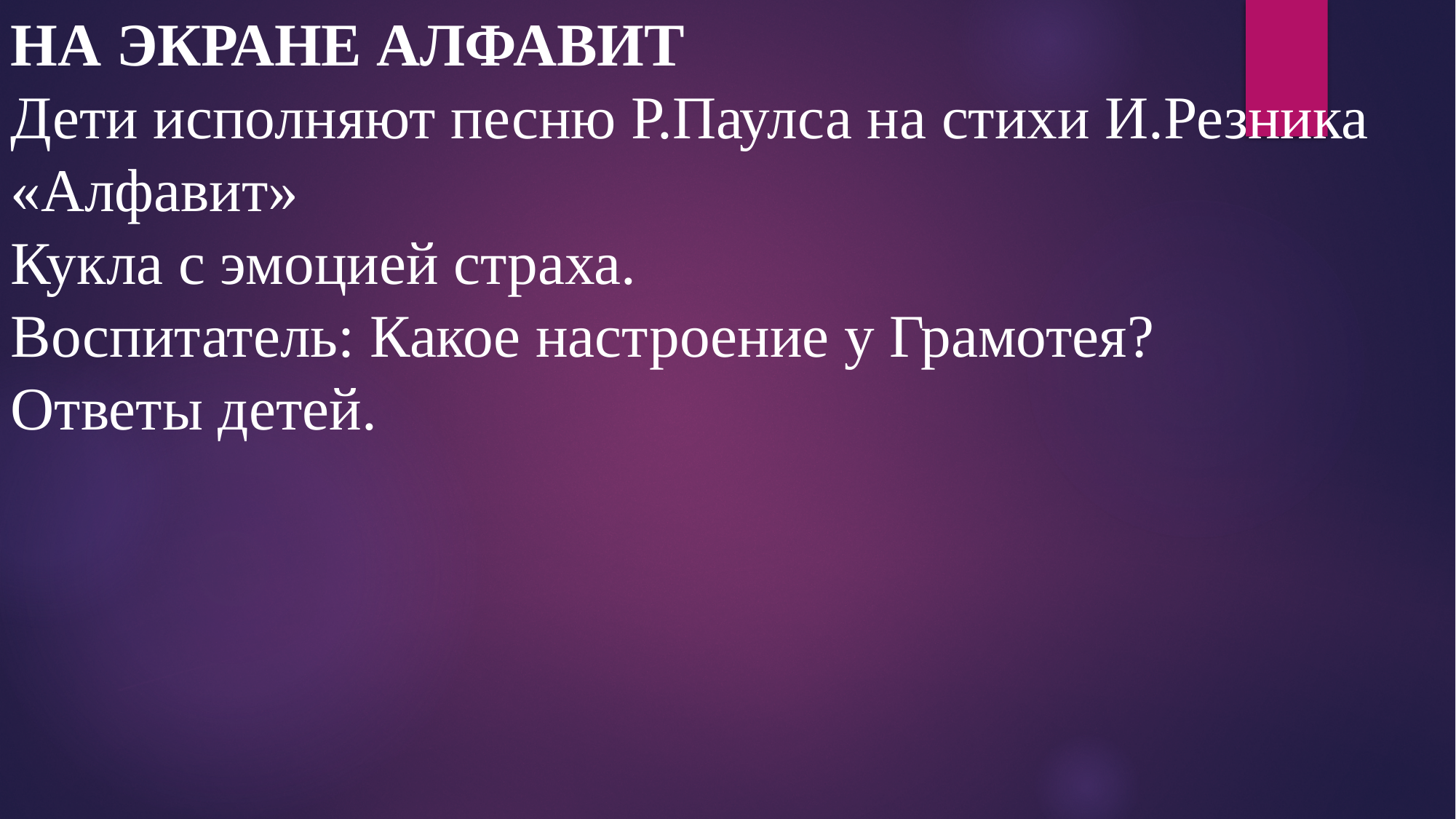

НА ЭКРАНЕ АЛФАВИТ
Дети исполняют песню Р.Паулса на стихи И.Резника «Алфавит»
Кукла с эмоцией страха.
Воспитатель: Какое настроение у Грамотея?
Ответы детей.